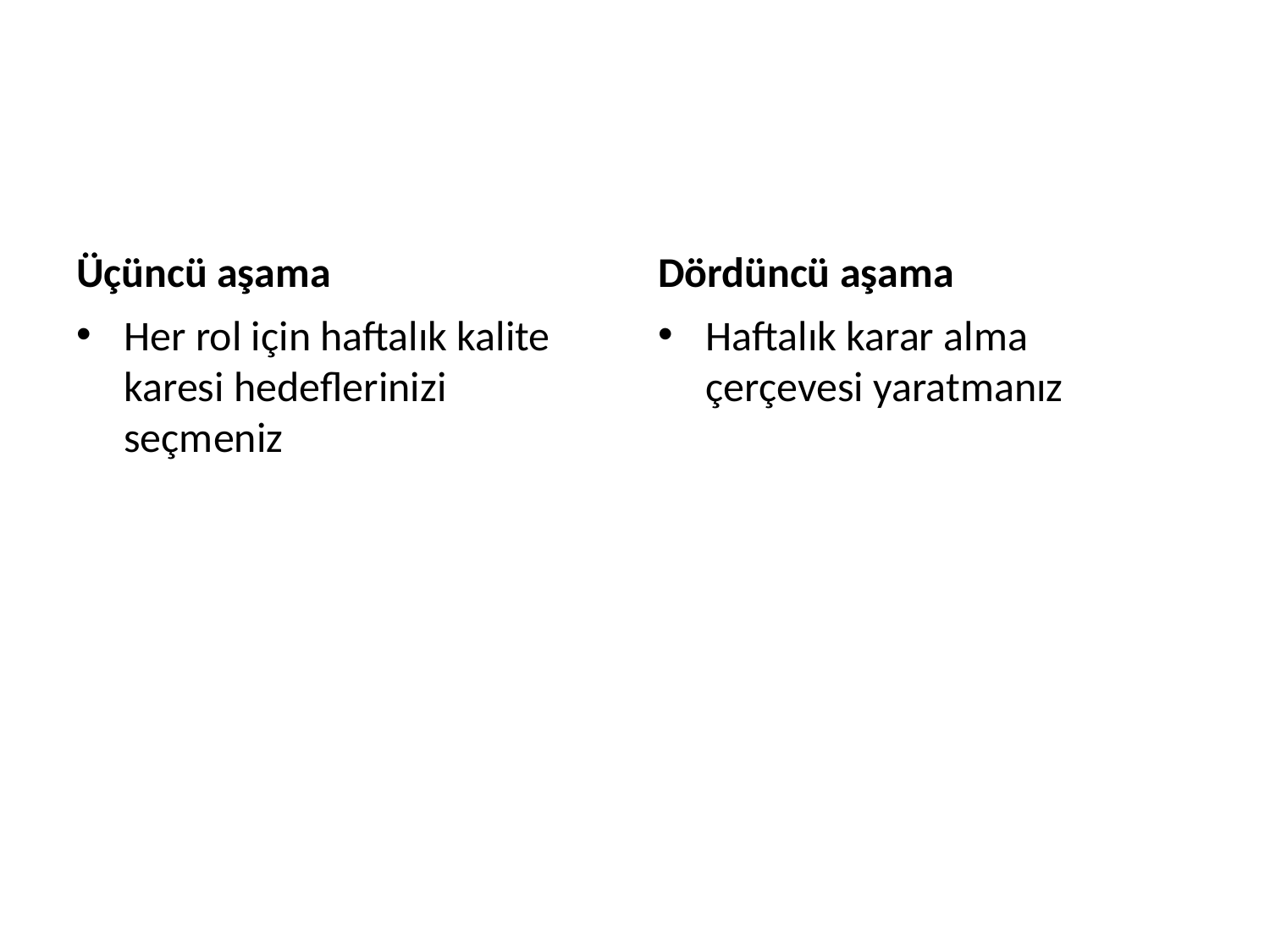

Üçüncü aşama
Dördüncü aşama
Her rol için haftalık kalite karesi hedeflerinizi seçmeniz
Haftalık karar alma çerçevesi yaratmanız